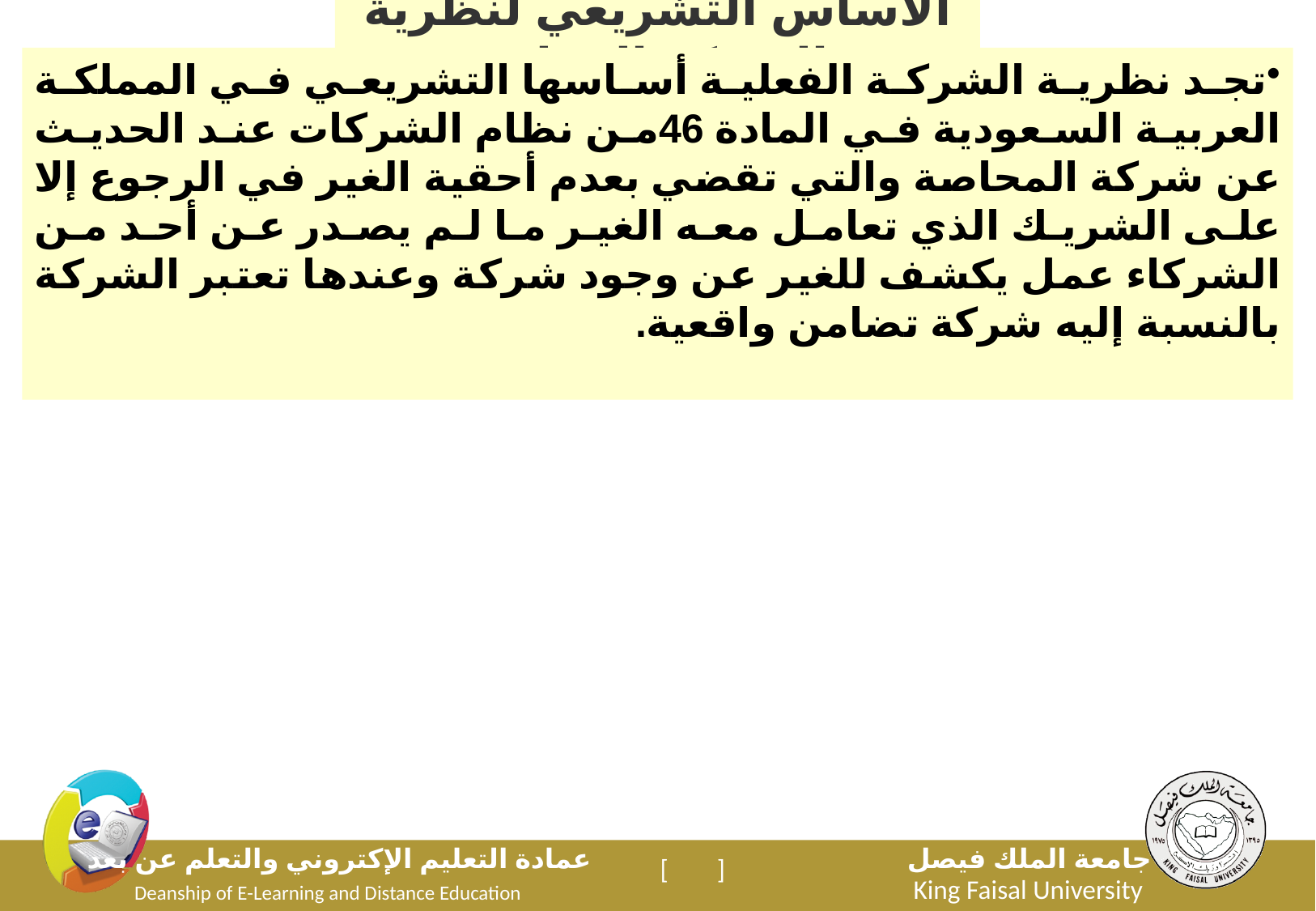

الأساس التشريعي لنظرية الشركة الفعلية
تجد نظرية الشركة الفعلية أساسها التشريعي في المملكة العربية السعودية في المادة 46من نظام الشركات عند الحديث عن شركة المحاصة والتي تقضي بعدم أحقية الغير في الرجوع إلا على الشريك الذي تعامل معه الغير ما لم يصدر عن أحد من الشركاء عمل يكشف للغير عن وجود شركة وعندها تعتبر الشركة بالنسبة إليه شركة تضامن واقعية.

.